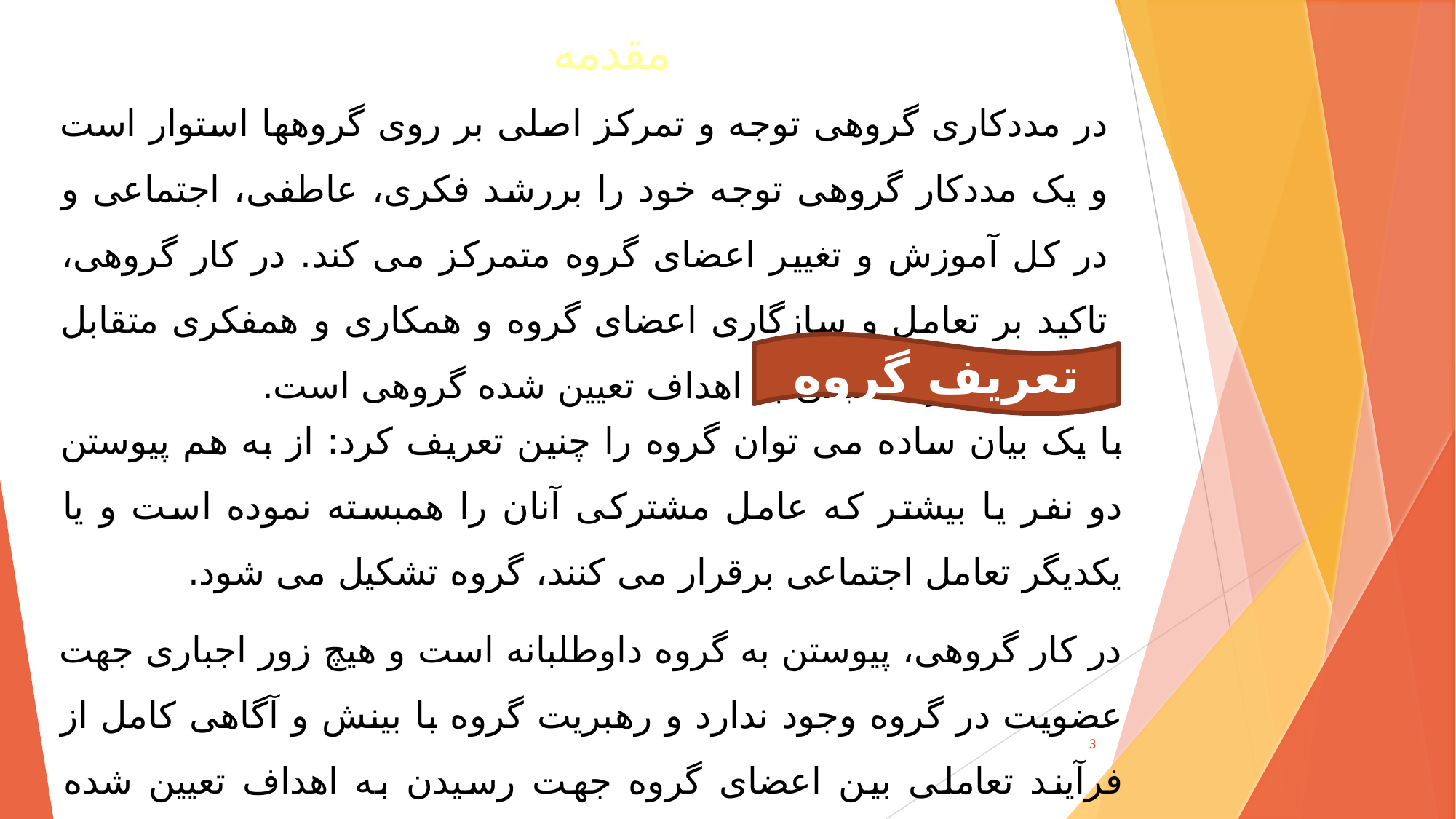

مقدمه
در مددکاری گروهی توجه و تمرکز اصلی بر روی گروهها استوار است و یک مددکار گروهی توجه خود را بررشد فکری، عاطفی، اجتماعی و در کل آموزش و تغییر اعضای گروه متمرکز می کند. در کار گروهی، تاکید بر تعامل و سازگاری اعضای گروه و همکاری و همفکری متقابل آنها، بمنظور دستیابی به اهداف تعیین شده گروهی است.
تعریف گروه
با یک بیان ساده می توان گروه را چنین تعریف کرد: از به هم پیوستن دو نفر یا بیشتر که عامل مشترکی آنان را همبسته نموده است و یا یکدیگر تعامل اجتماعی برقرار می کنند، گروه تشکیل می شود.
در کار گروهی، پیوستن به گروه داوطلبانه است و هیچ زور اجباری جهت عضویت در گروه وجود ندارد و رهبریت گروه با بینش و آگاهی کامل از فرآیند تعاملی بین اعضای گروه جهت رسیدن به اهداف تعیین شده گروهی بهره می جوید.
3